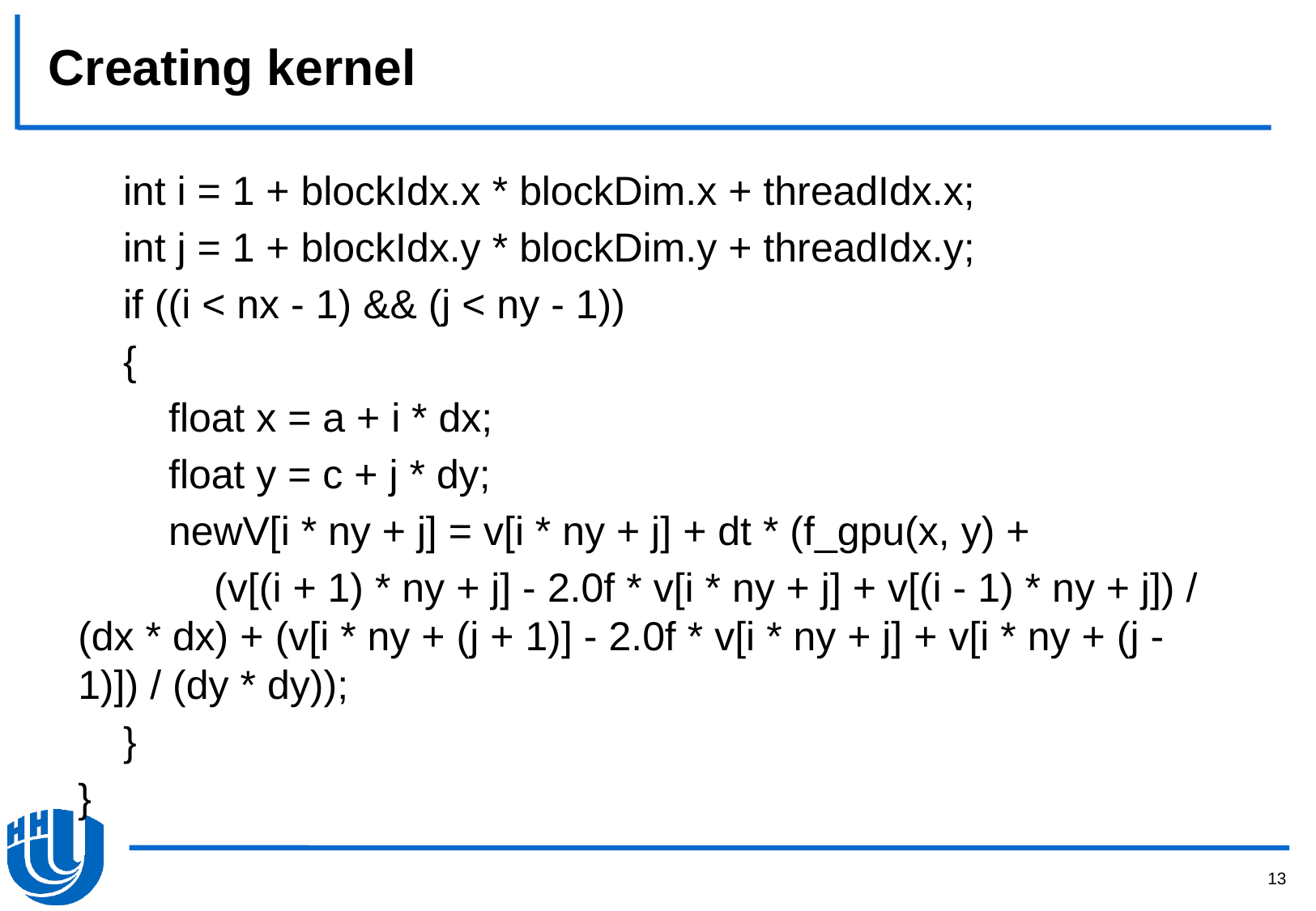

# Creating kernel
    int i = 1 + blockIdx.x * blockDim.x + threadIdx.x;
    int j = 1 + blockIdx.y * blockDim.y + threadIdx.y;
    if ((i < nx - 1) && (j < ny - 1))
    {
        float x = a + i * dx;
        float y = c + j * dy;
        newV[i * ny + j] = v[i * ny + j] + dt * (f_gpu(x, y) +
            (v[(i + 1) * ny + j] - 2.0f * v[i * ny + j] + v[(i - 1) * ny + j]) / (dx * dx) + (v[i * ny + (j + 1)] - 2.0f * v[i * ny + j] + v[i * ny + (j - 1)]) / (dy * dy));
    }
}
13